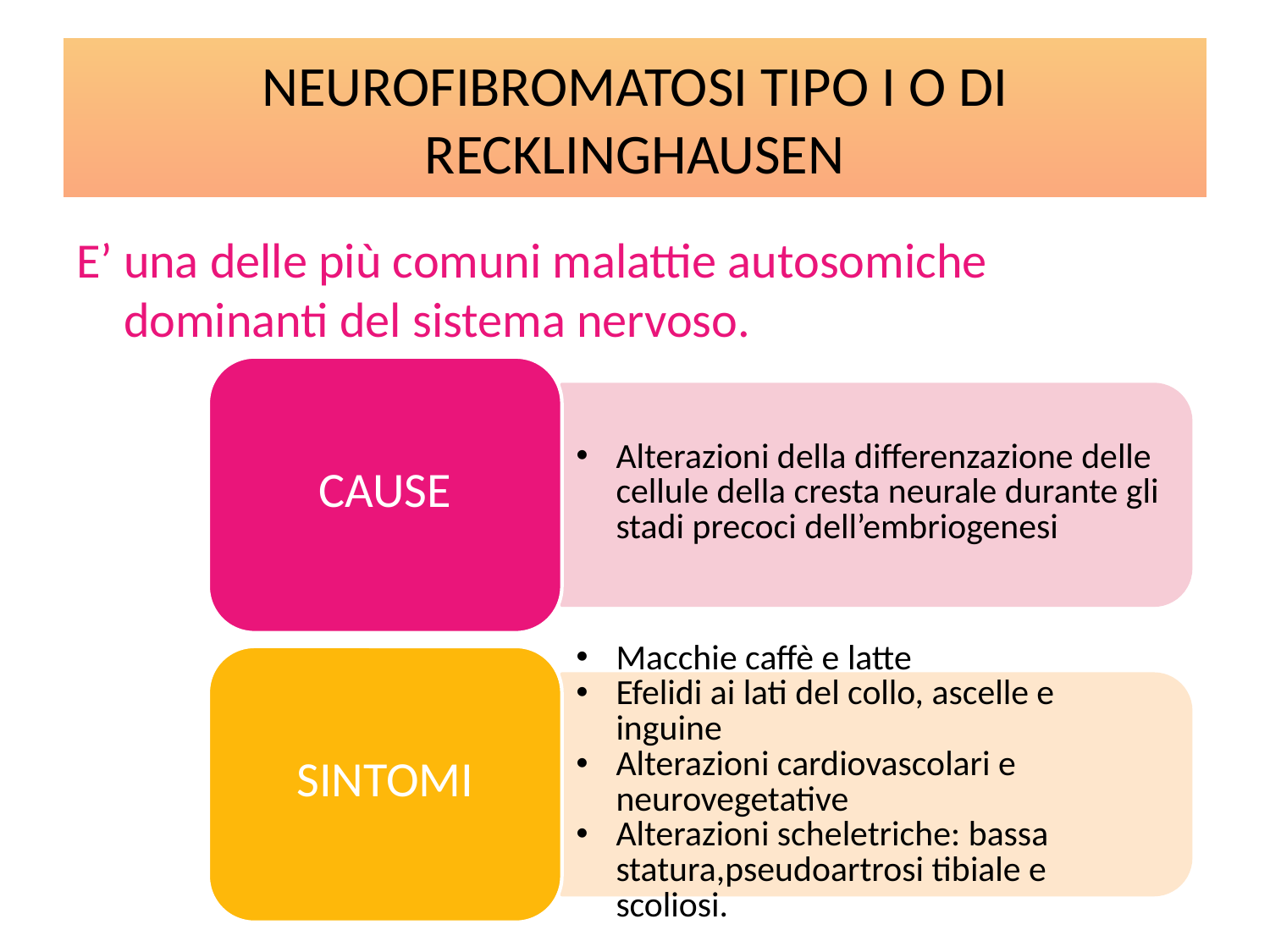

# NEUROFIBROMATOSI TIPO I O DI RECKLINGHAUSEN
E’ una delle più comuni malattie autosomiche dominanti del sistema nervoso.
CAUSE
Alterazioni della differenzazione delle cellule della cresta neurale durante gli stadi precoci dell’embriogenesi
SINTOMI
Macchie caffè e latte
Alterazioni cardiovascolari e neurovegetative
Efelidi ai lati del collo, ascelle e inguine
Alterazioni scheletriche: bassa statura,pseudoartrosi tibiale e scoliosi.